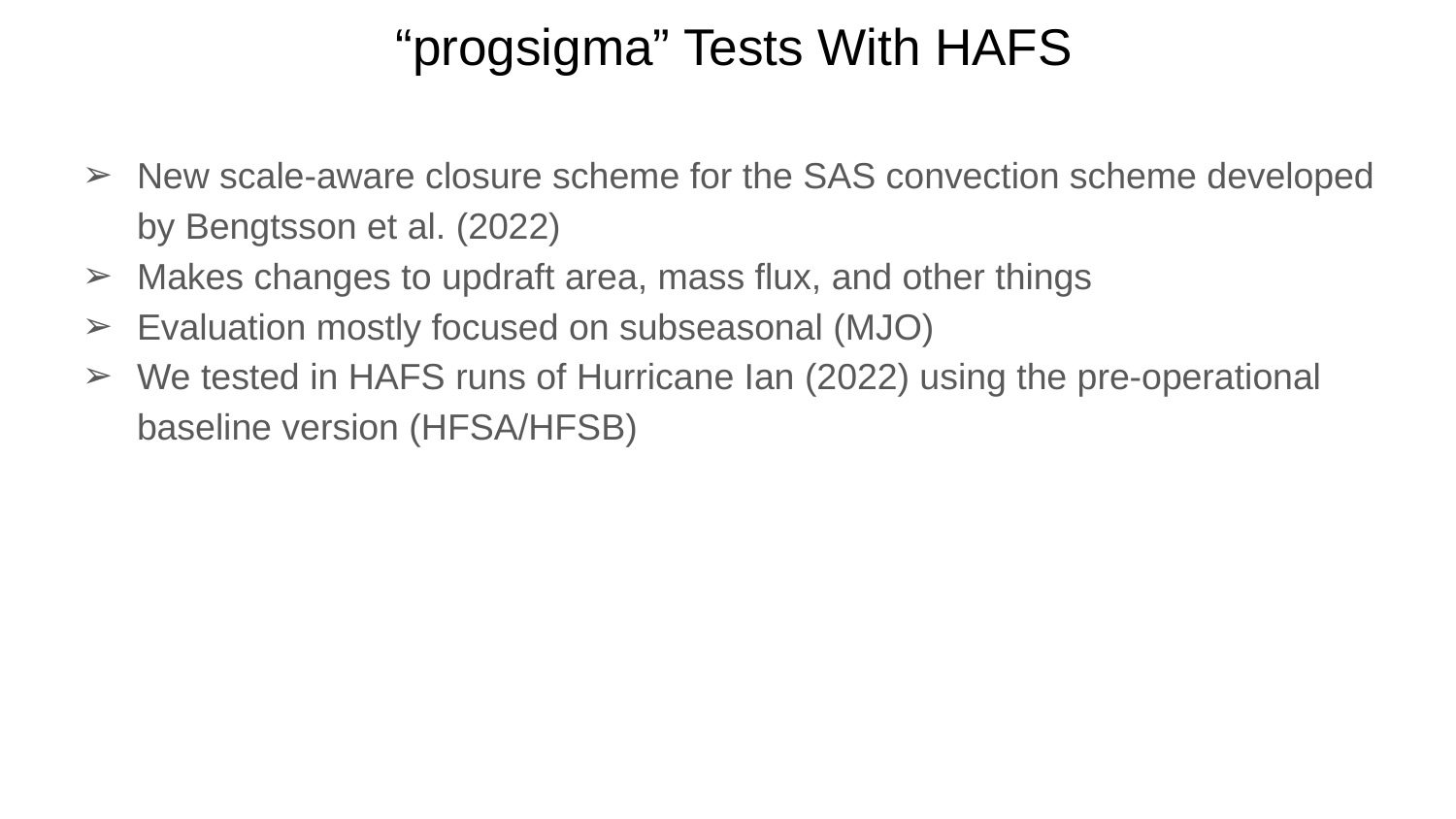

# “progsigma” Tests With HAFS
New scale-aware closure scheme for the SAS convection scheme developed by Bengtsson et al. (2022)
Makes changes to updraft area, mass flux, and other things
Evaluation mostly focused on subseasonal (MJO)
We tested in HAFS runs of Hurricane Ian (2022) using the pre-operational baseline version (HFSA/HFSB)